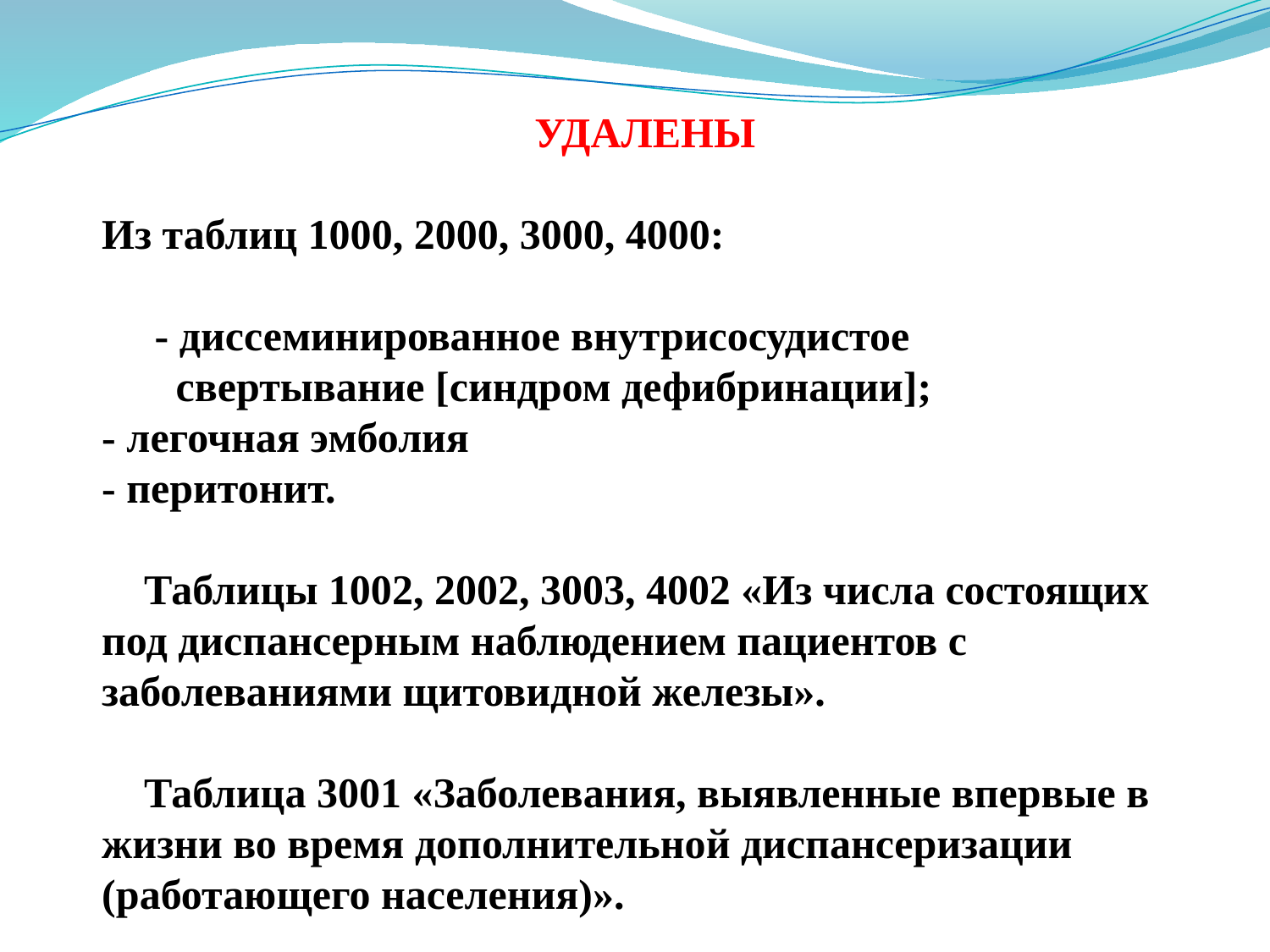

УДАЛЕНЫ

Из таблиц 1000, 2000, 3000, 4000:

     - диссеминированное внутрисосудистое
       свертывание [синдром дефибринации];
- легочная эмболия
- перитонит.

    Таблицы 1002, 2002, 3003, 4002 «Из числа состоящих под диспансерным наблюдением пациентов с заболеваниями щитовидной железы».

    Таблица 3001 «Заболевания, выявленные впервые в жизни во время дополнительной диспансеризации (работающего населения)».